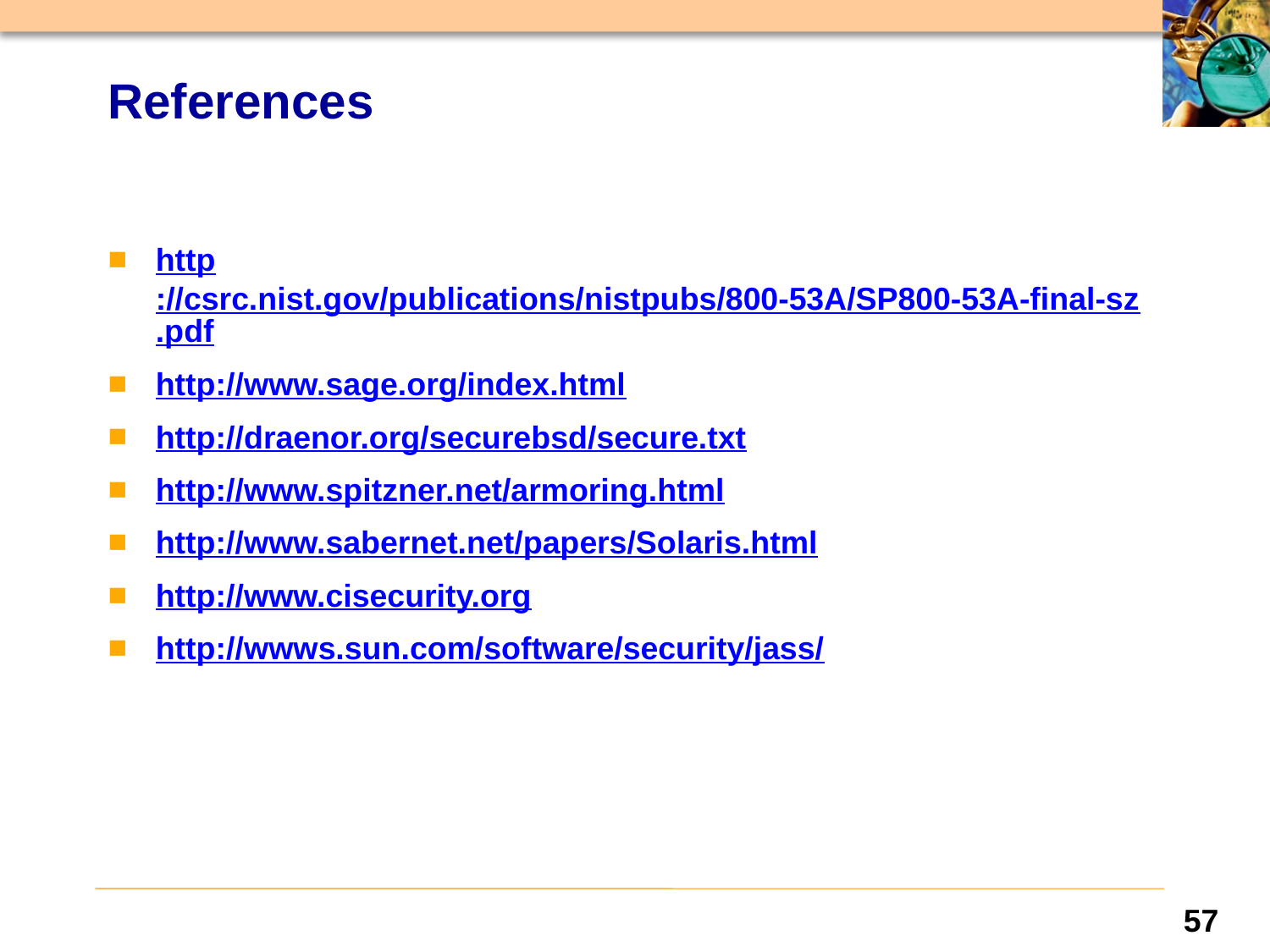

# References

http://csrc.nist.gov/publications/nistpubs/800-53A/SP800-53A-final-sz.pdf
http://www.sage.org/index.html
http://draenor.org/securebsd/secure.txt
http://www.spitzner.net/armoring.html
http://www.sabernet.net/papers/Solaris.html
http://www.cisecurity.org
http://wwws.sun.com/software/security/jass/